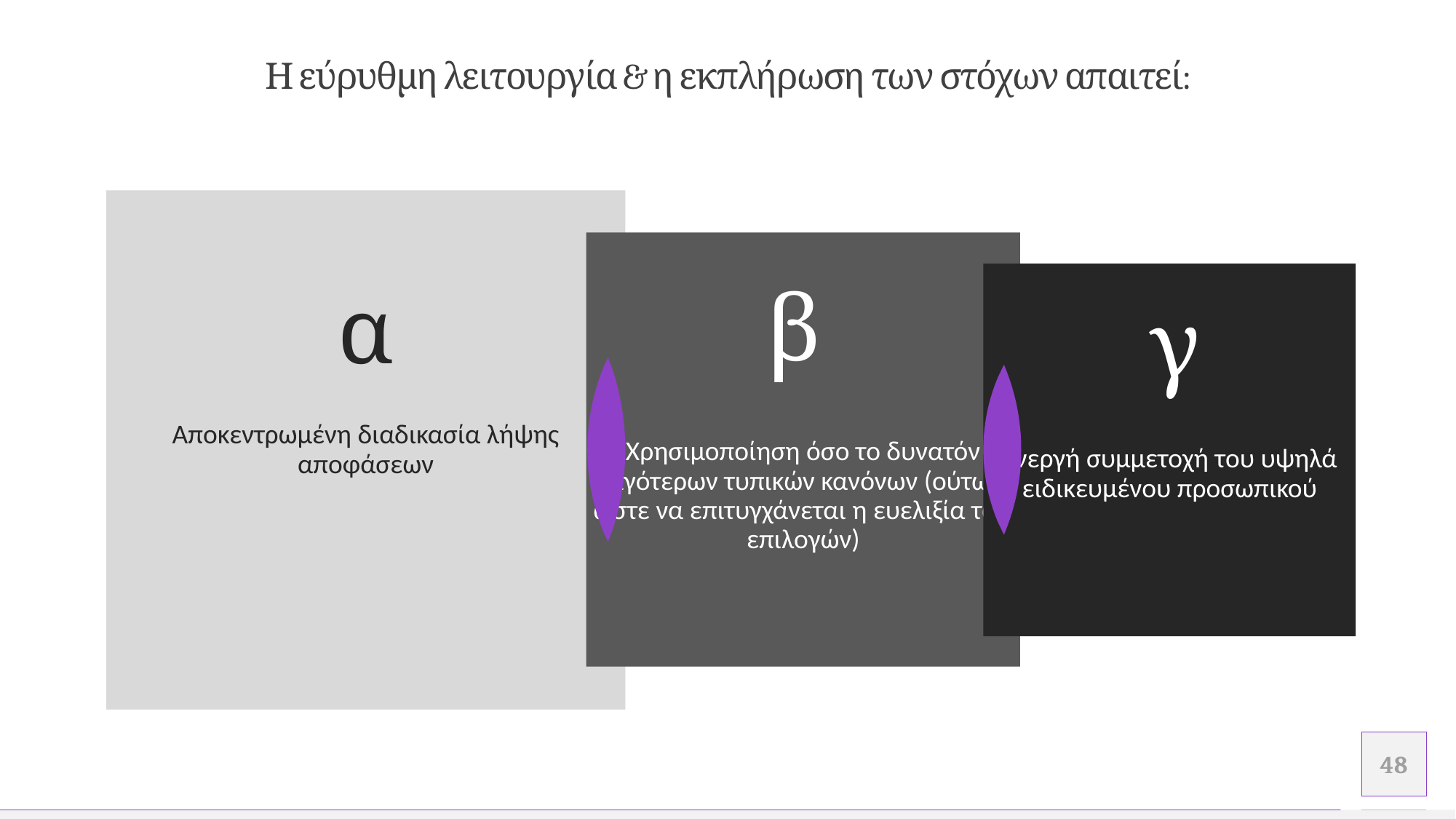

# Η εύρυθμη λειτουργία & η εκπλήρωση των στόχων απαιτεί:
Αποκεντρωμένη διαδικασία λήψης αποφάσεων
β
α
γ

Χρησιμοποίηση όσο το δυνατόν λιγότερων τυπικών κανόνων (ούτως ώστε να επιτυγχάνεται η ευελιξία των επιλογών)

Ενεργή συμμετοχή του υψηλά ειδικευμένου προσωπικού

.
.
48
Προσθέστε υποσέλιδο